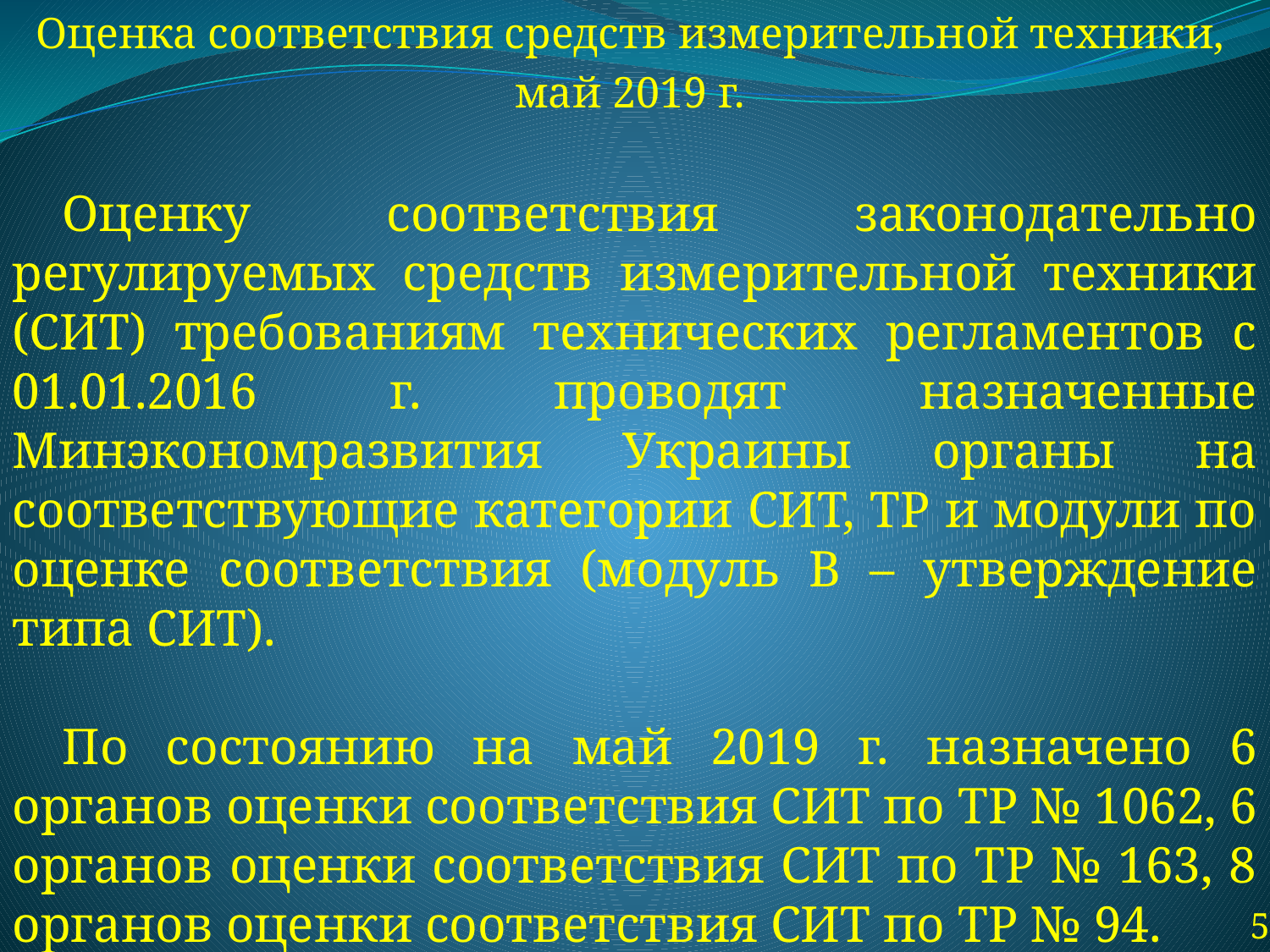

Оценка соответствия средств измерительной техники,
май 2019 г.
Оценку соответствия законодательно регулируемых средств измерительной техники (СИТ) требованиям технических регламентов с 01.01.2016 г. проводят назначенные Минэкономразвития Украины органы на соответствующие категории СИТ, ТР и модули по оценке соответствия (модуль В – утверждение типа СИТ).

По состоянию на май 2019 г. назначено 6 органов оценки соответствия СИТ по ТР № 1062, 6 органов оценки соответствия СИТ по ТР № 163, 8 органов оценки соответствия СИТ по ТР № 94.
5